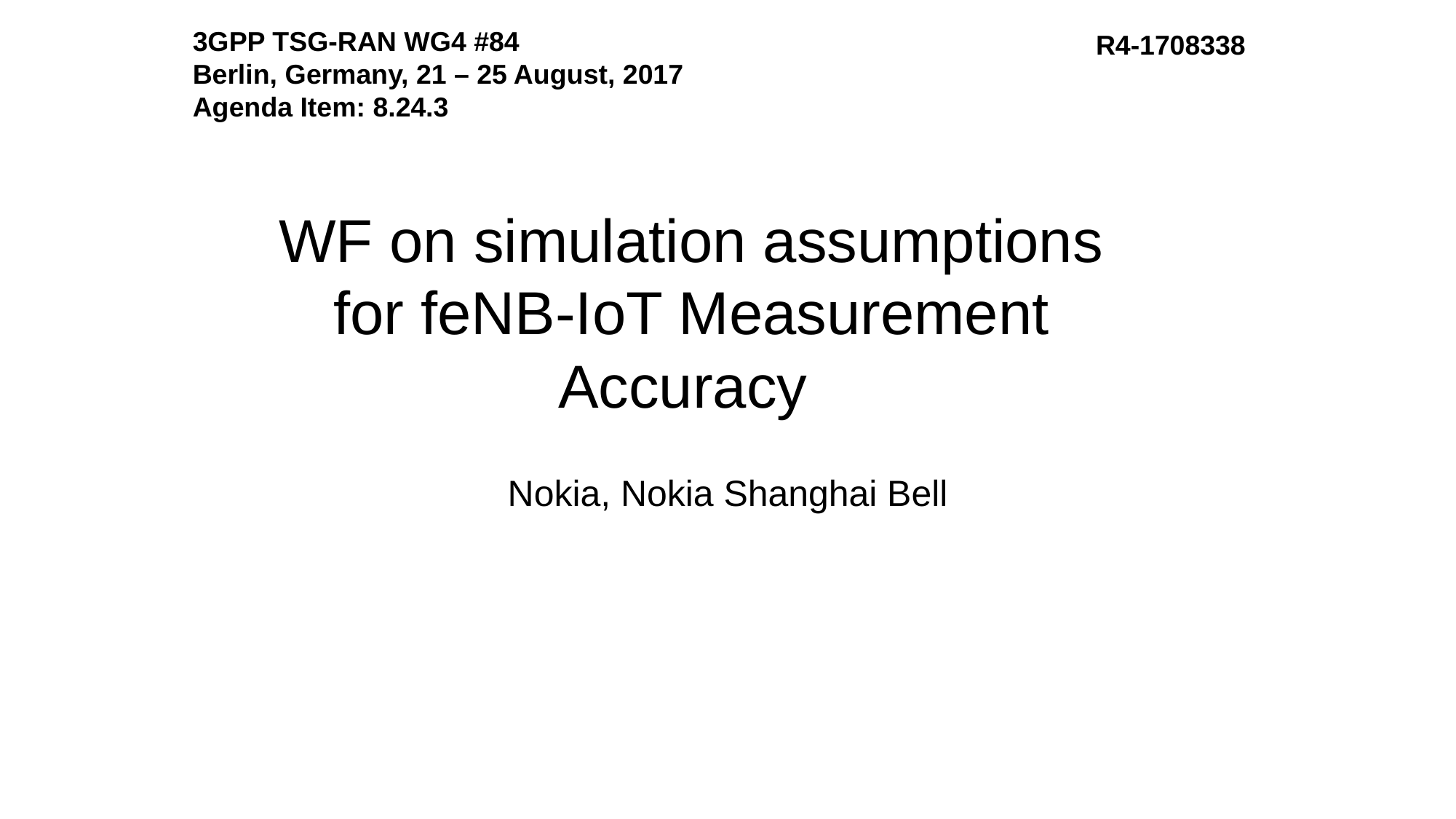

3GPP TSG-RAN WG4 #84
Berlin, Germany, 21 – 25 August, 2017
Agenda Item: 8.24.3
R4-1708338
# WF on simulation assumptions for feNB-IoT Measurement Accuracy
Nokia, Nokia Shanghai Bell